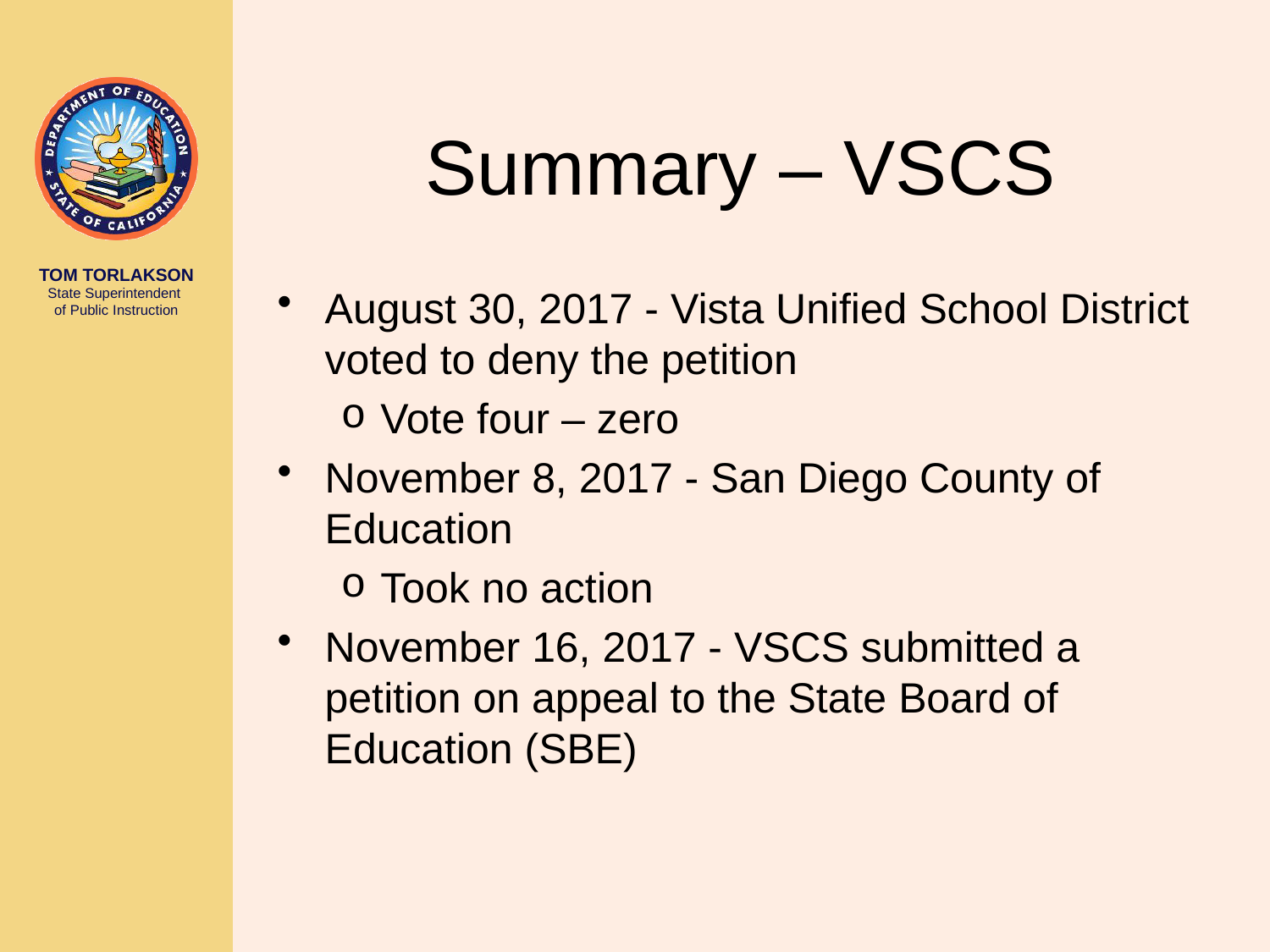

# Summary – VSCS
August 30, 2017 - Vista Unified School District voted to deny the petition
Vote four – zero
November 8, 2017 - San Diego County of Education
Took no action
November 16, 2017 - VSCS submitted a petition on appeal to the State Board of Education (SBE)